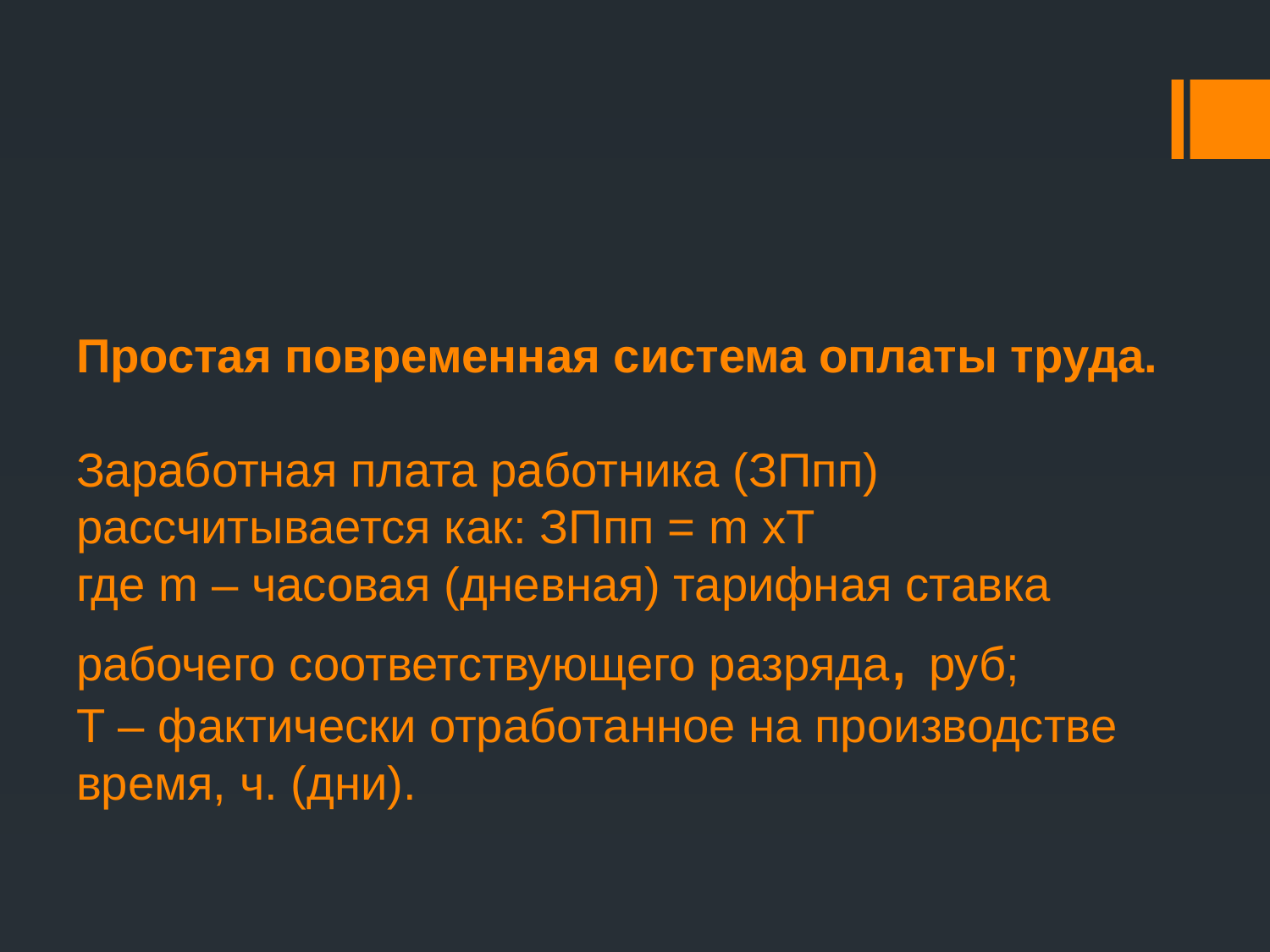

# Простая повременная система оплаты труда. Заработная плата работника (ЗПпп) рассчитывается как: ЗПпп = m хT где m – часовая (дневная) тарифная ставка рабочего соответствующего разряда, руб; Т – фактически отработанное на производстве время, ч. (дни).